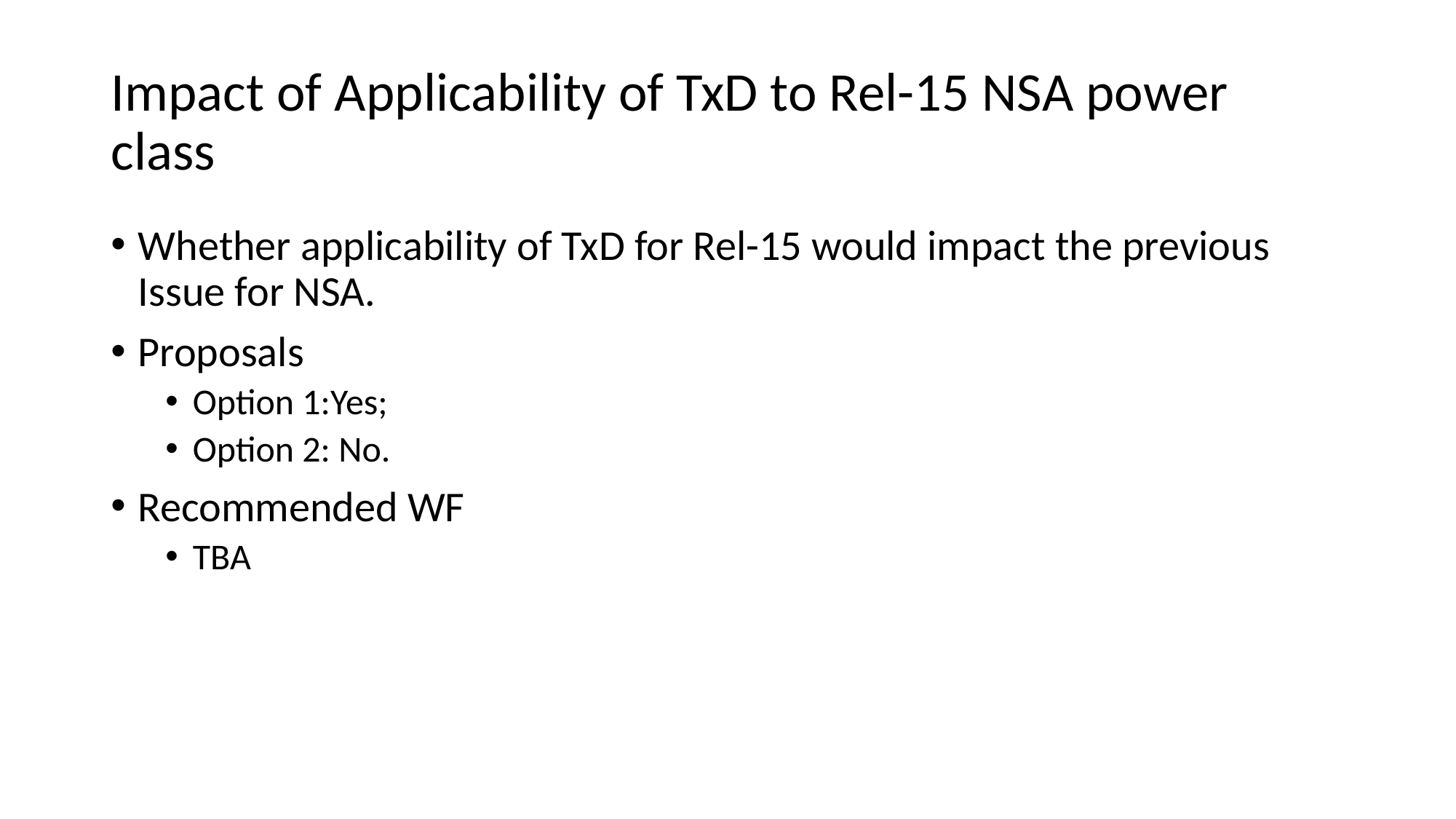

# Impact of Applicability of TxD to Rel-15 NSA power class
Whether applicability of TxD for Rel-15 would impact the previous Issue for NSA.
Proposals
Option 1:Yes;
Option 2: No.
Recommended WF
TBA